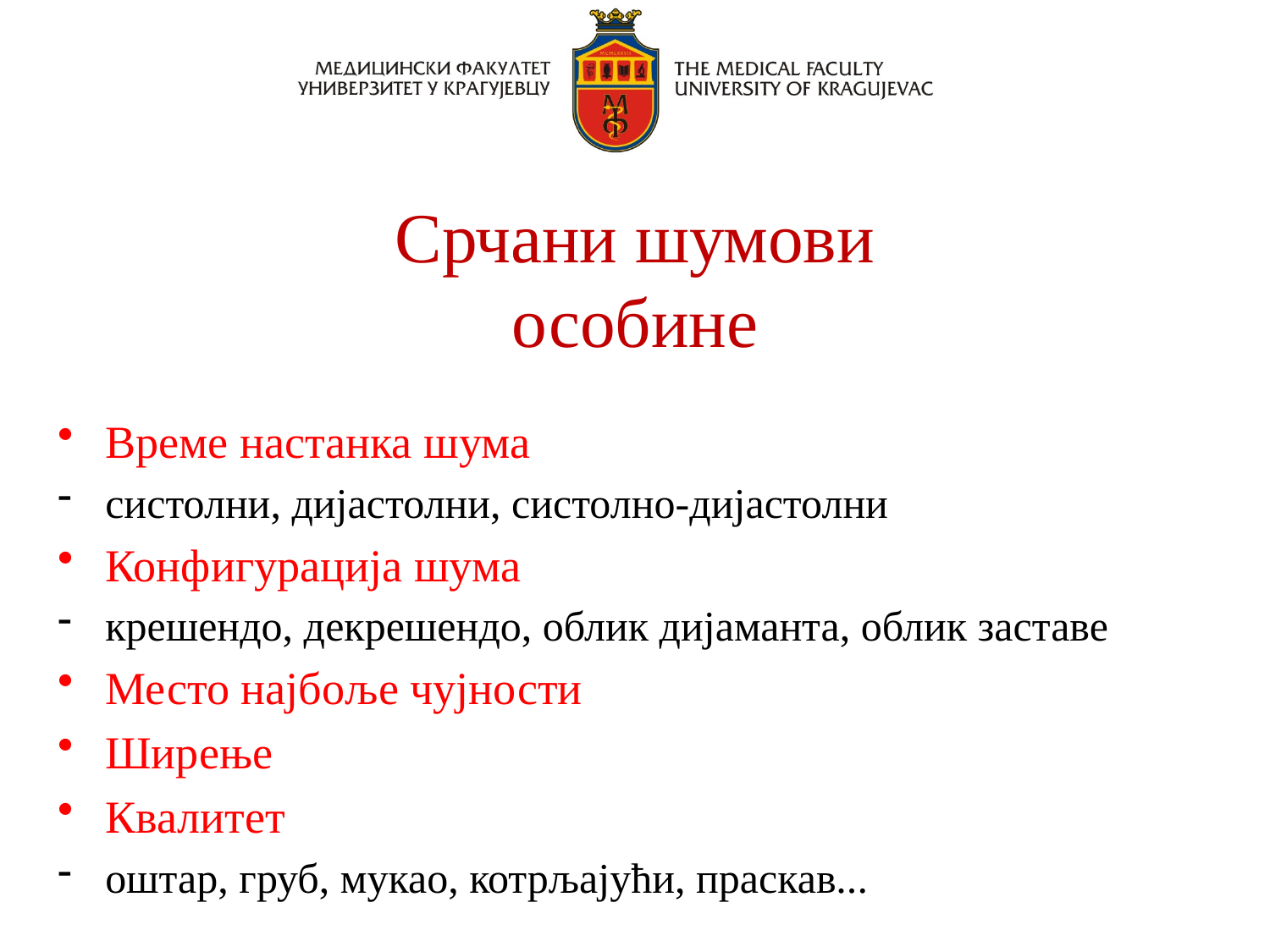

# Срчани шумови особине
Време настанка шума
систолни, дијастолни, систолно-дијастолни
Конфигурација шума
крешендо, декрешендо, облик дијаманта, облик заставе
Место најбоље чујности
Ширење
Квалитет
оштар, груб, мукао, котрљајући, праскав...